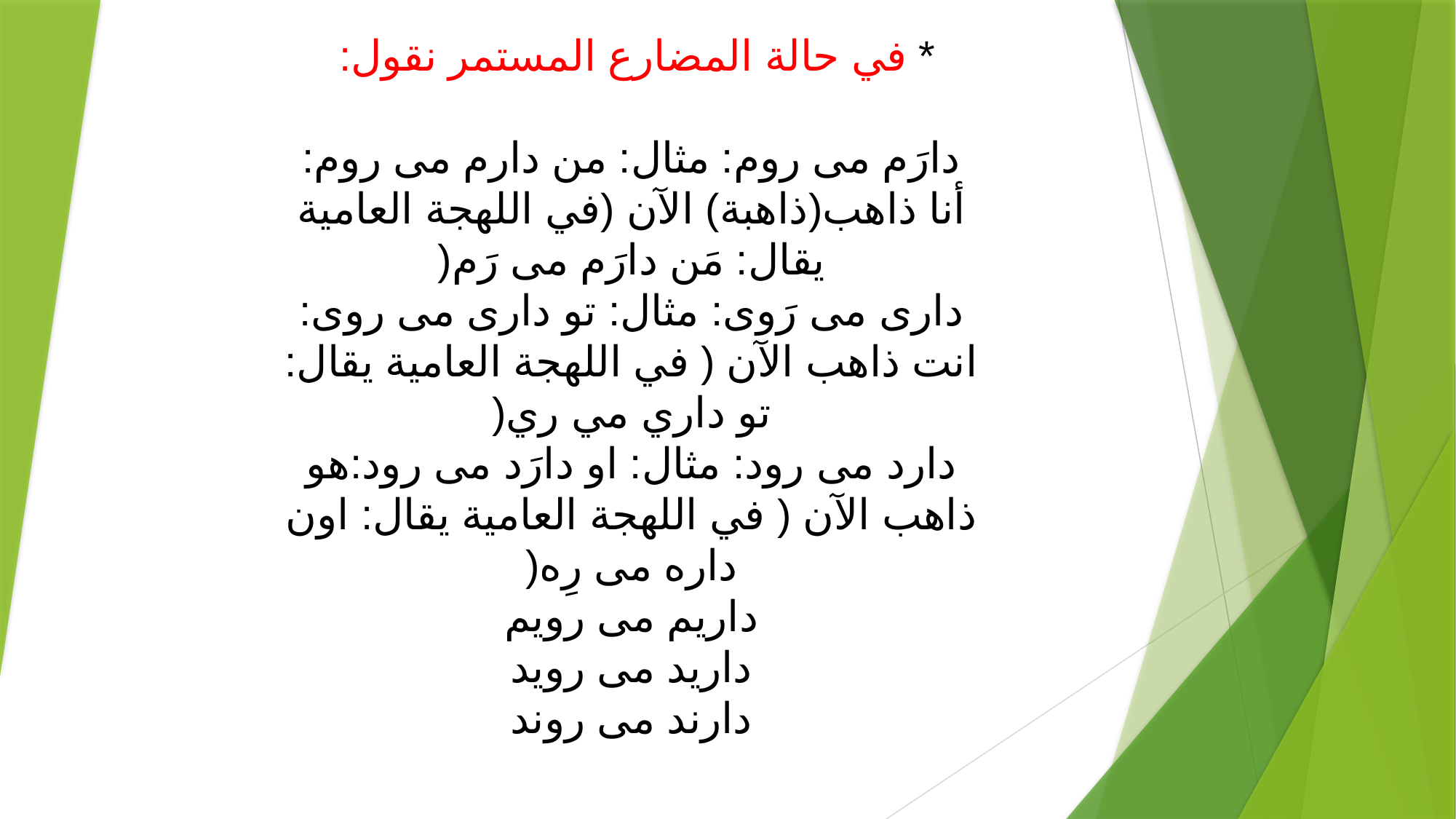

* في حالة المضارع المستمر نقول:
دارَم مى روم: مثال: من دارم مى روم: أنا ذاهب(ذاهبة) الآن (في اللهجة العامية يقال: مَن دارَم مى رَم(
دارى مى رَوى: مثال: تو دارى مى روى: انت ذاهب الآن ( في اللهجة العامية يقال: تو داري مي ري(
دارد مى رود: مثال: او دارَد مى رود:هو ذاهب الآن ( في اللهجة العامية يقال: اون داره مى رِه(
داريم مى رويم
داريد مى رويد
دارند مى روند